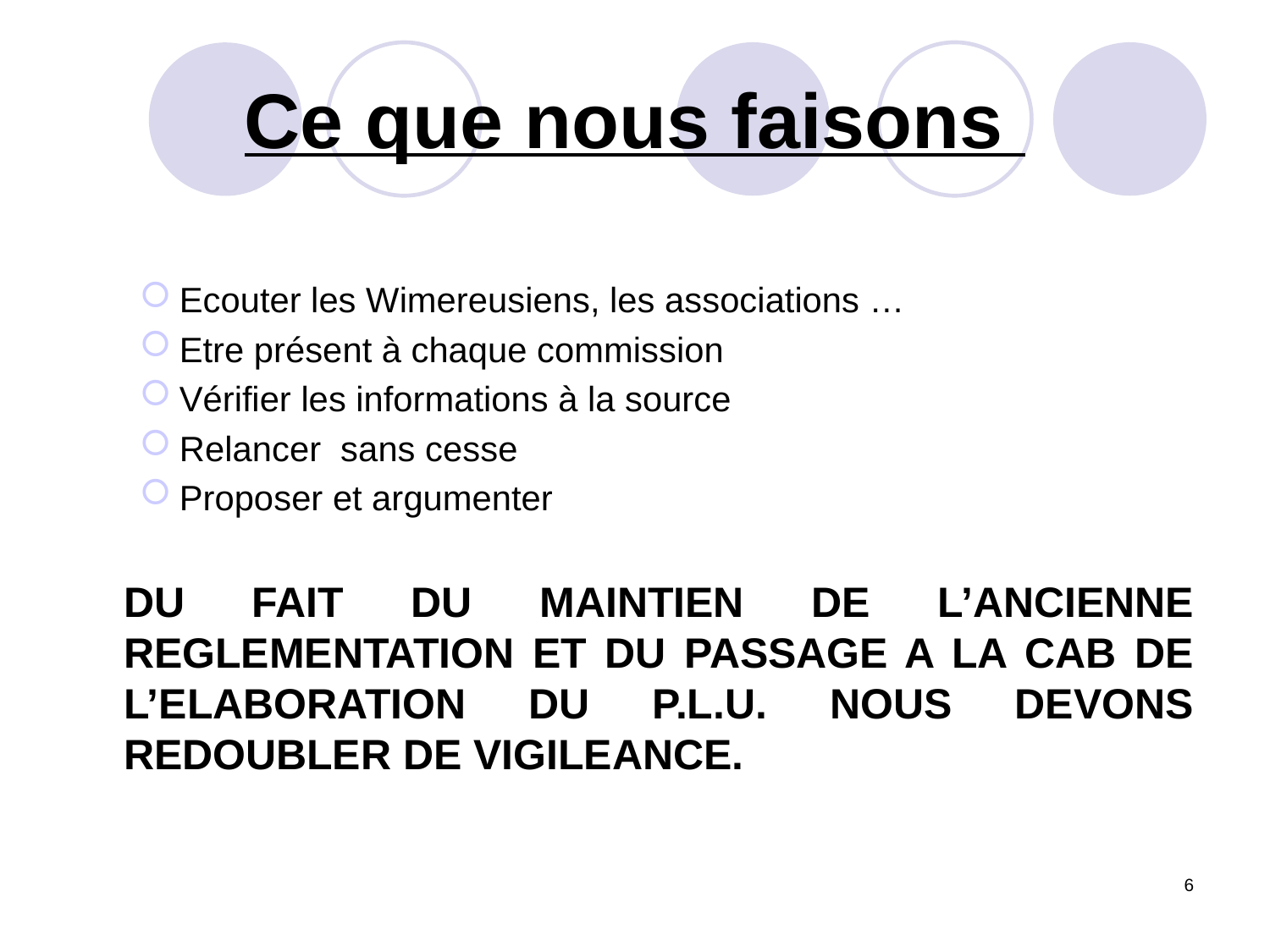

# Ce que nous faisons

Ecouter les Wimereusiens, les associations …
Etre présent à chaque commission
Vérifier les informations à la source
Relancer  sans cesse
Proposer et argumenter

	DU FAIT DU MAINTIEN DE L’ANCIENNE REGLEMENTATION ET DU PASSAGE A LA CAB DE L’ELABORATION DU P.L.U. NOUS DEVONS REDOUBLER DE VIGILEANCE.

6